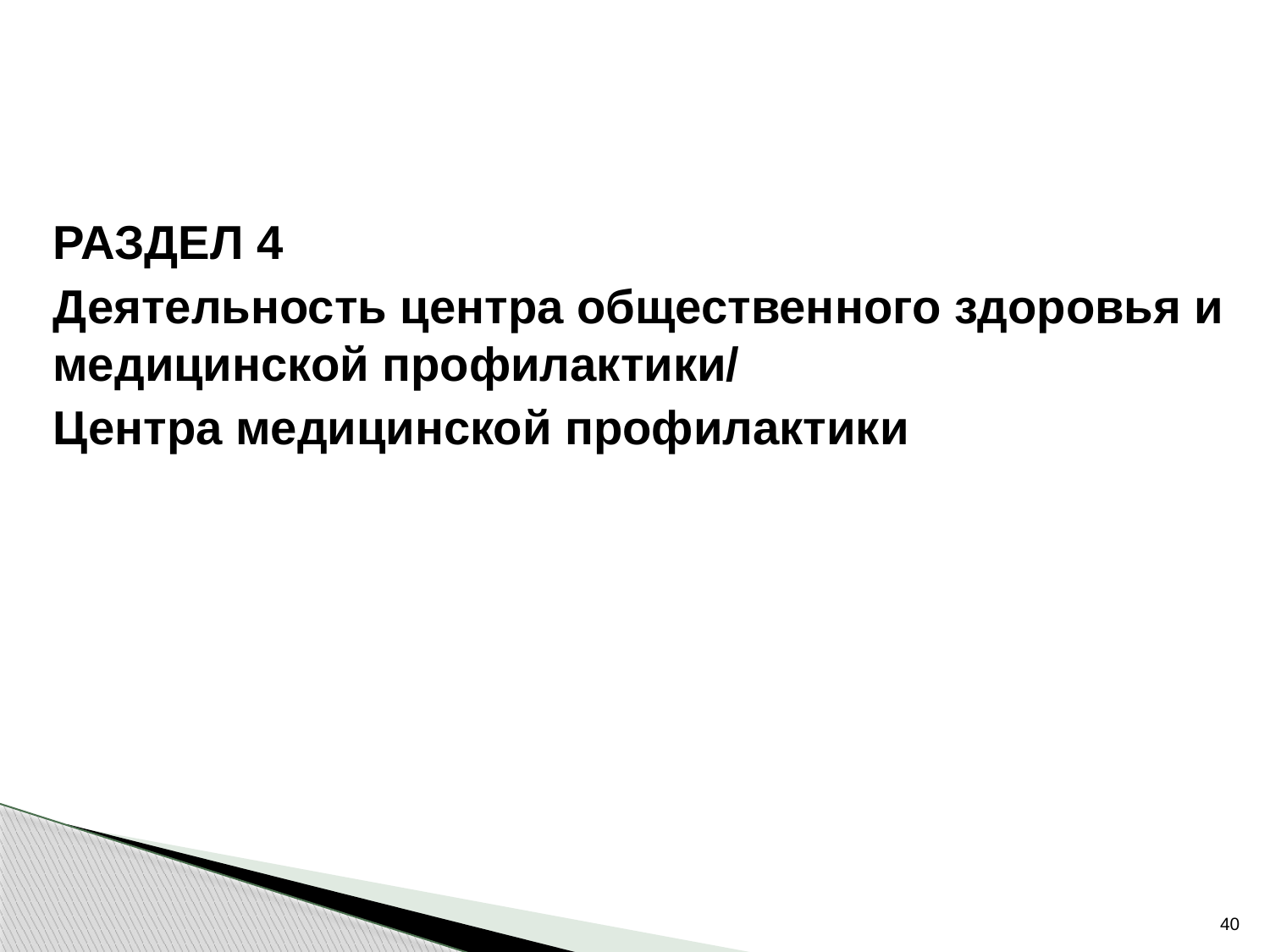

#
РАЗДЕЛ 4
Деятельность центра общественного здоровья и медицинской профилактики/
Центра медицинской профилактики
40